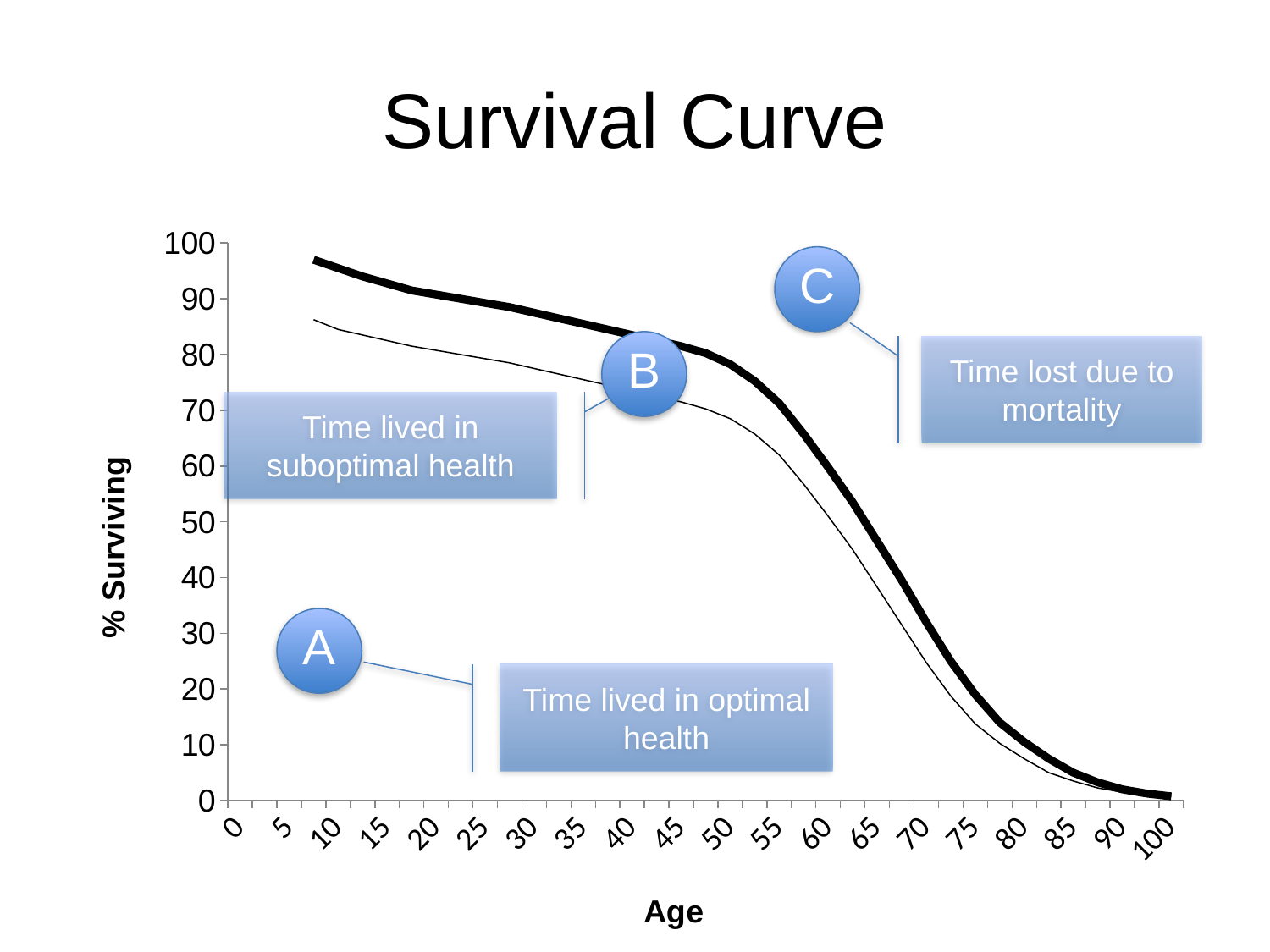

# Survival Curve

### Chart

| Category | Series 1 | Series 2 |
|---|---|---|
| 0.0 | 99.0 | 90.0 |
| 3.0 | 98.0 | 86.0 |
| 5.0 | 96.0 | 85.0 |
| 7.0 | 95.0 | 84.0 |
| 10.0 | 93.0 | 83.0 |
| 13.0 | 92.0 | 82.0 |
| 15.0 | 91.0 | 81.0 |
| 18.0 | 90.0 | 80.0 |
| 20.0 | 90.0 | 80.0 |
| 23.0 | 89.0 | 79.0 |
| 25.0 | 88.0 | 78.0 |
| 28.0 | 87.0 | 77.0 |
| 30.0 | 86.0 | 76.0 |
| 33.0 | 85.0 | 75.0 |
| 35.0 | 84.0 | 74.0 |
| 38.0 | 83.0 | 73.0 |
| 40.0 | 82.0 | 72.0 |
| 43.0 | 81.0 | 71.0 |
| 45.0 | 80.0 | 70.0 |
| 48.0 | 78.0 | 68.0 |
| 50.0 | 74.0 | 65.0 |
| 53.0 | 69.0 | 60.0 |
| 55.0 | 64.0 | 55.0 |
| 58.0 | 56.0 | 47.0 |
| 60.0 | 50.0 | 42.0 |
| 62.0 | 44.0 | 36.0 |
| 65.0 | 36.0 | 28.0 |
| 68.0 | 28.0 | 20.0 |
| 70.0 | 20.0 | 15.0 |
| 72.0 | 16.0 | 12.0 |
| 75.0 | 12.0 | 8.0 |
| 78.0 | 8.0 | 6.0 |
| 80.0 | 6.0 | 4.0 |
| 83.0 | 4.0 | 2.0 |
| 85.0 | 2.0 | 2.0 |
| 87.0 | 1.0 | 1.0 |
| 90.0 | 1.0 | 1.0 |
| 95.0 | 1.0 | 1.0 |
| 100.0 | 0.0 | 0.0 |
C
B
Time lost due to mortality
Time lived in suboptimal health

A
Time lived in optimal health